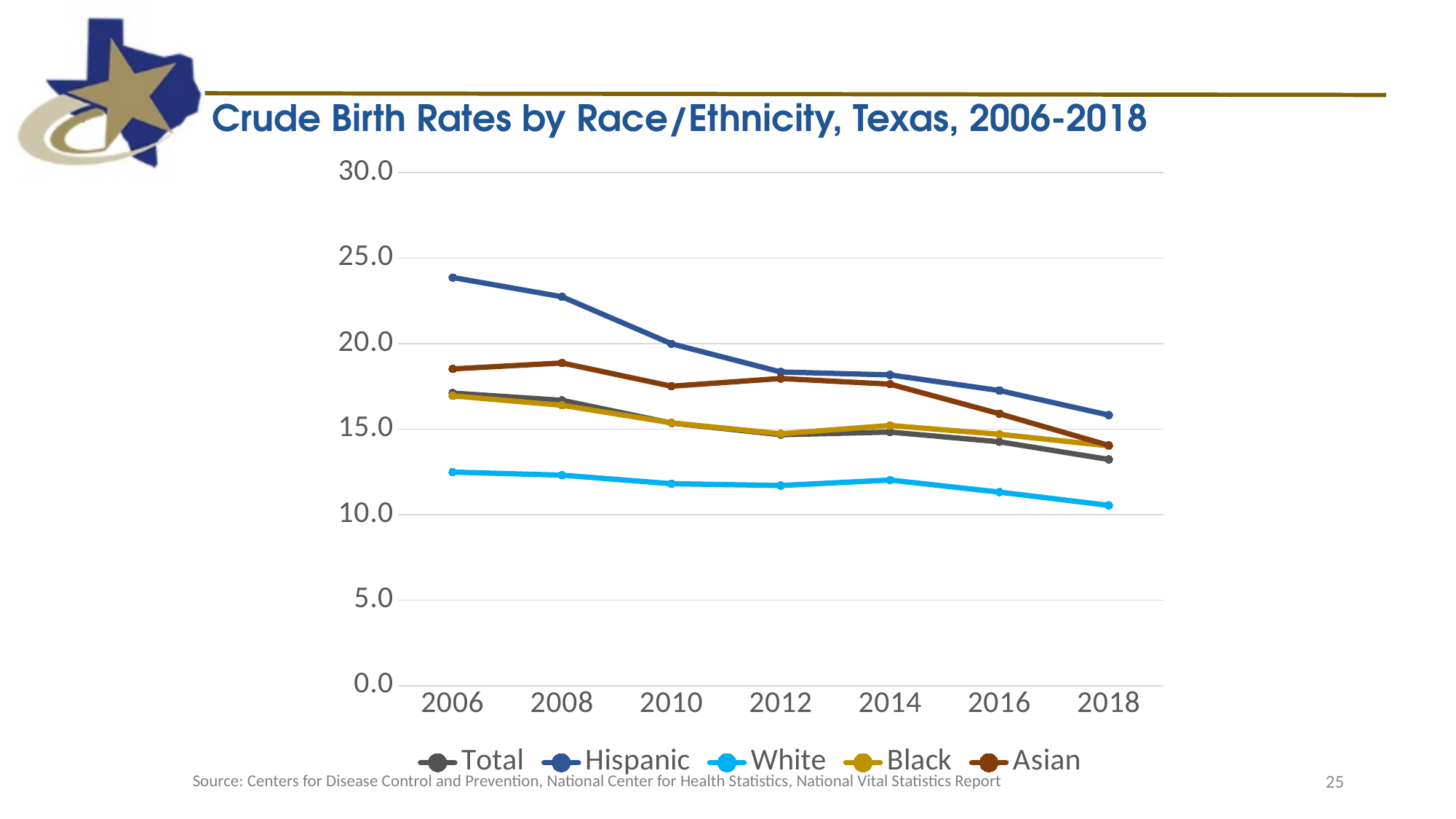

Crude Birth Rates by Race/Ethnicity, Texas, 2006-2018

### Chart

| Category | Total | Hispanic | White | Black | Asian |
|---|---|---|---|---|---|
| 2006 | 17.10660037552045 | 23.86360244236645 | 12.484236995638511 | 16.9470930797713 | 18.52065905955609 |
| 2008 | 16.683259260063718 | 22.736997748479386 | 12.305472774464818 | 16.392401653973387 | 18.865942585547895 |
| 2010 | 15.35531460204845 | 19.990231395019578 | 11.805431233363064 | 15.366131886654777 | 17.508846558665255 |
| 2012 | 14.67259402247643 | 18.341615482732784 | 11.697950535425878 | 14.727589209734033 | 17.959764026798872 |
| 2014 | 14.82573294136369 | 18.170682537569547 | 12.019031383301073 | 15.210949169821943 | 17.62965544190012 |
| 2016 | 14.259552682646705 | 17.253934322528494 | 11.313694515080249 | 14.698044205513536 | 15.896631183545246 |
| 2018 | 13.225345533040205 | 15.819810537055996 | 10.537643144803562 | 14.019769319116321 | 14.048353228679588 |
25
Source: Centers for Disease Control and Prevention, National Center for Health Statistics, National Vital Statistics Report